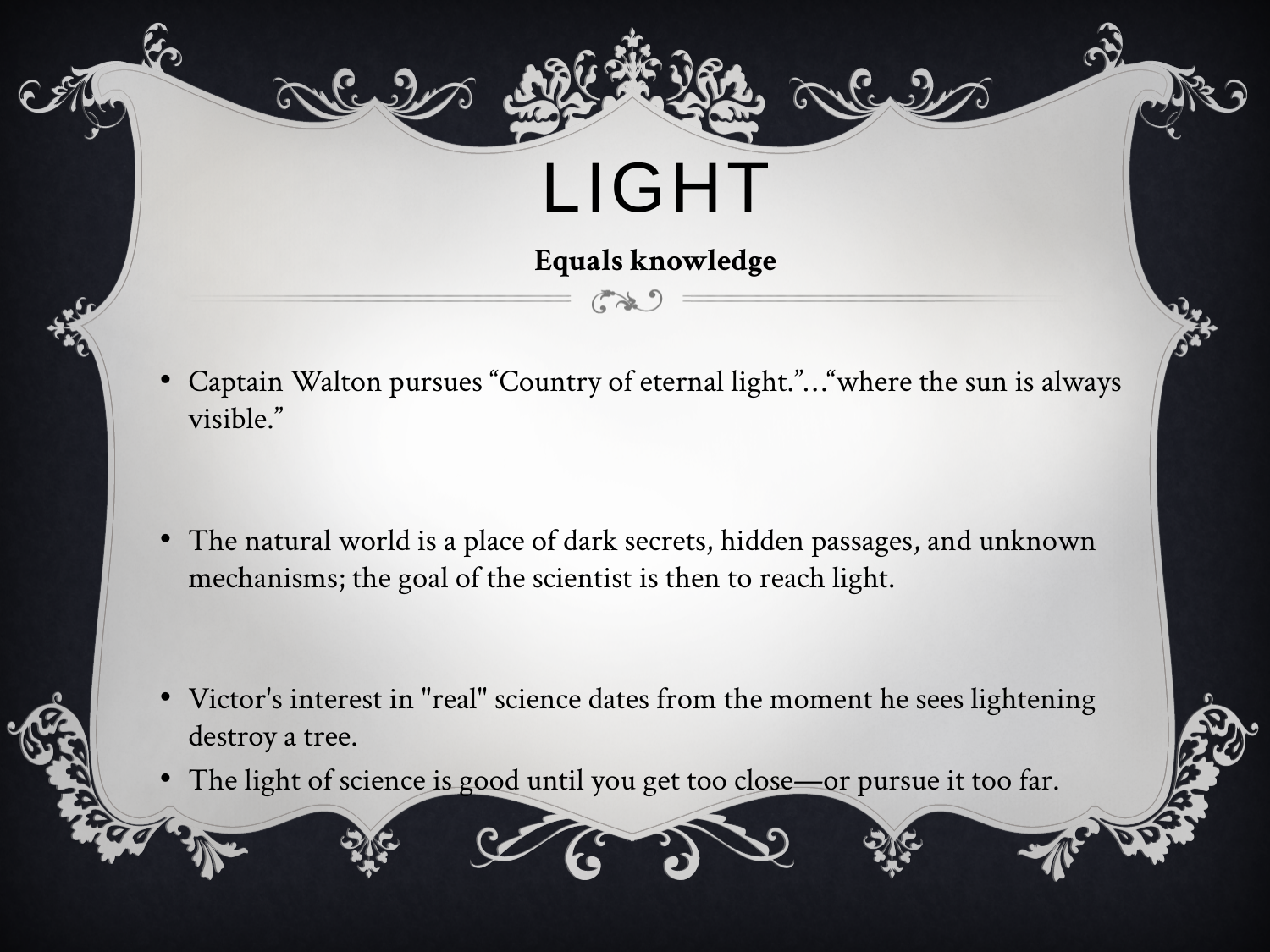

# light
Equals knowledge

Captain Walton pursues “Country of eternal light.”…“where the sun is always visible.”

The natural world is a place of dark secrets, hidden passages, and unknown mechanisms; the goal of the scientist is then to reach light.

Victor's interest in "real" science dates from the moment he sees lightening destroy a tree.
The light of science is good until you get too close—or pursue it too far.